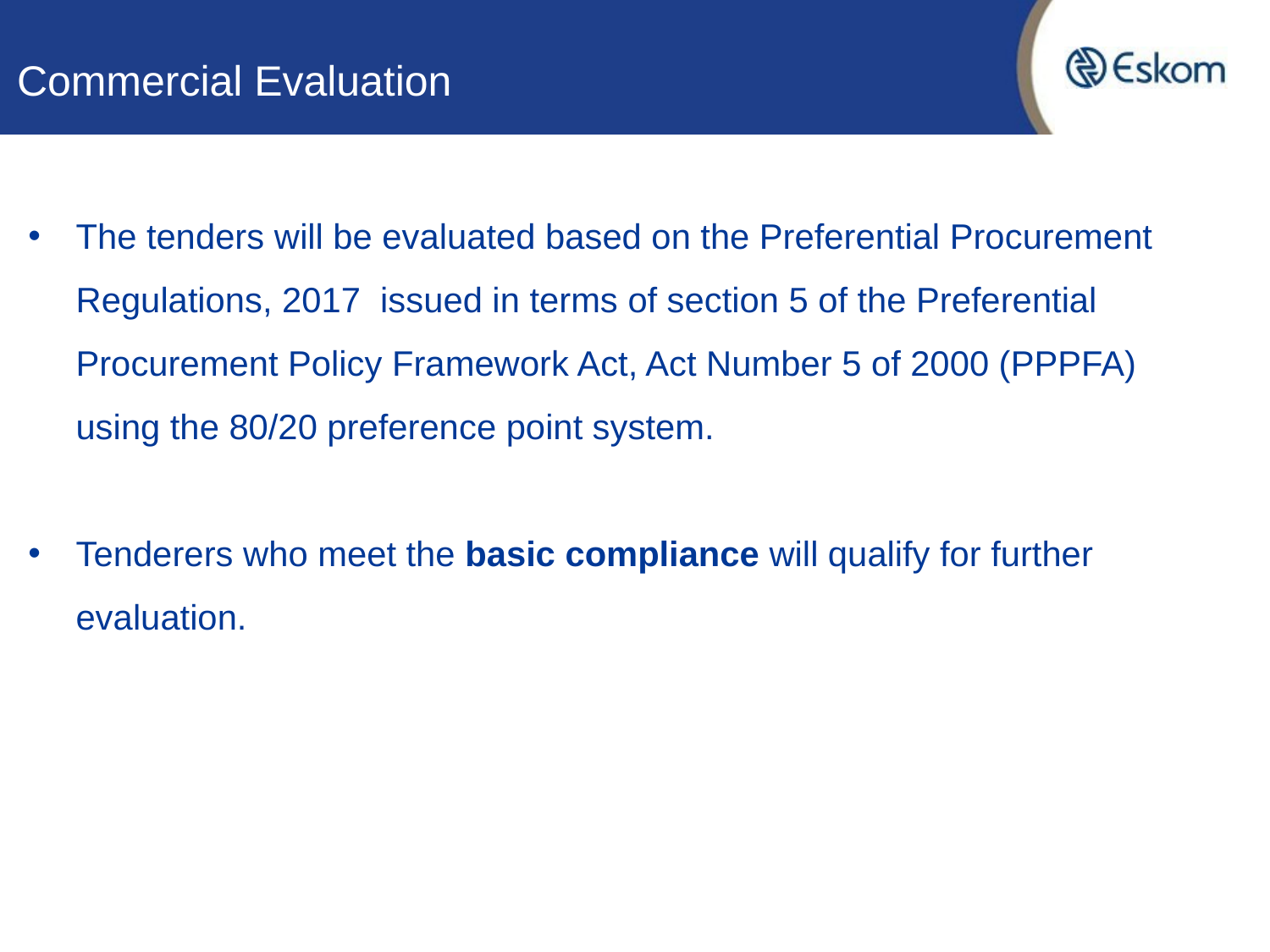

# Commercial Evaluation
The tenders will be evaluated based on the Preferential Procurement Regulations, 2017  issued in terms of section 5 of the Preferential Procurement Policy Framework Act, Act Number 5 of 2000 (PPPFA) using the 80/20 preference point system.

Tenderers who meet the basic compliance will qualify for further evaluation.